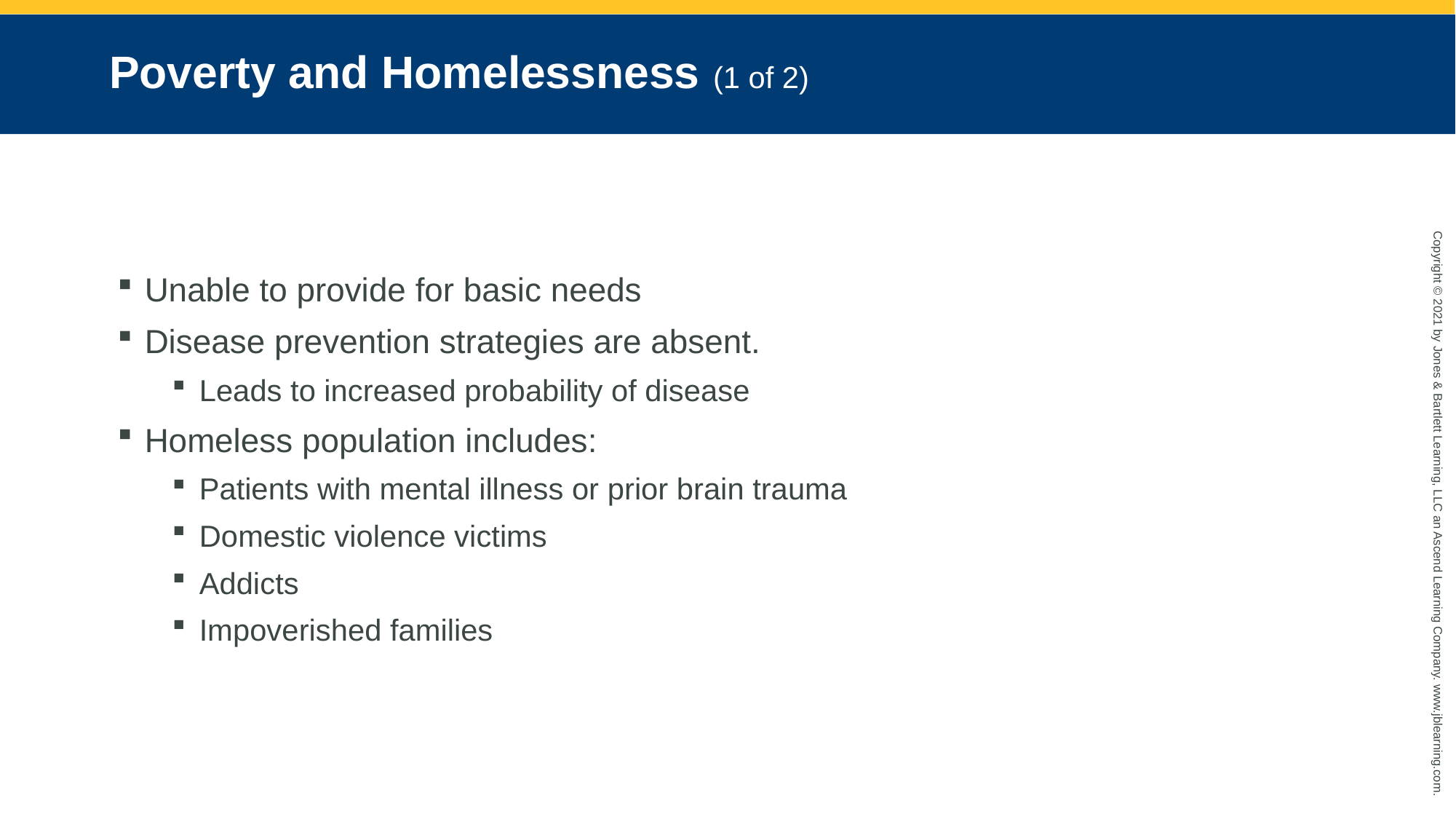

# Poverty and Homelessness (1 of 2)
Unable to provide for basic needs
Disease prevention strategies are absent.
Leads to increased probability of disease
Homeless population includes:
Patients with mental illness or prior brain trauma
Domestic violence victims
Addicts
Impoverished families